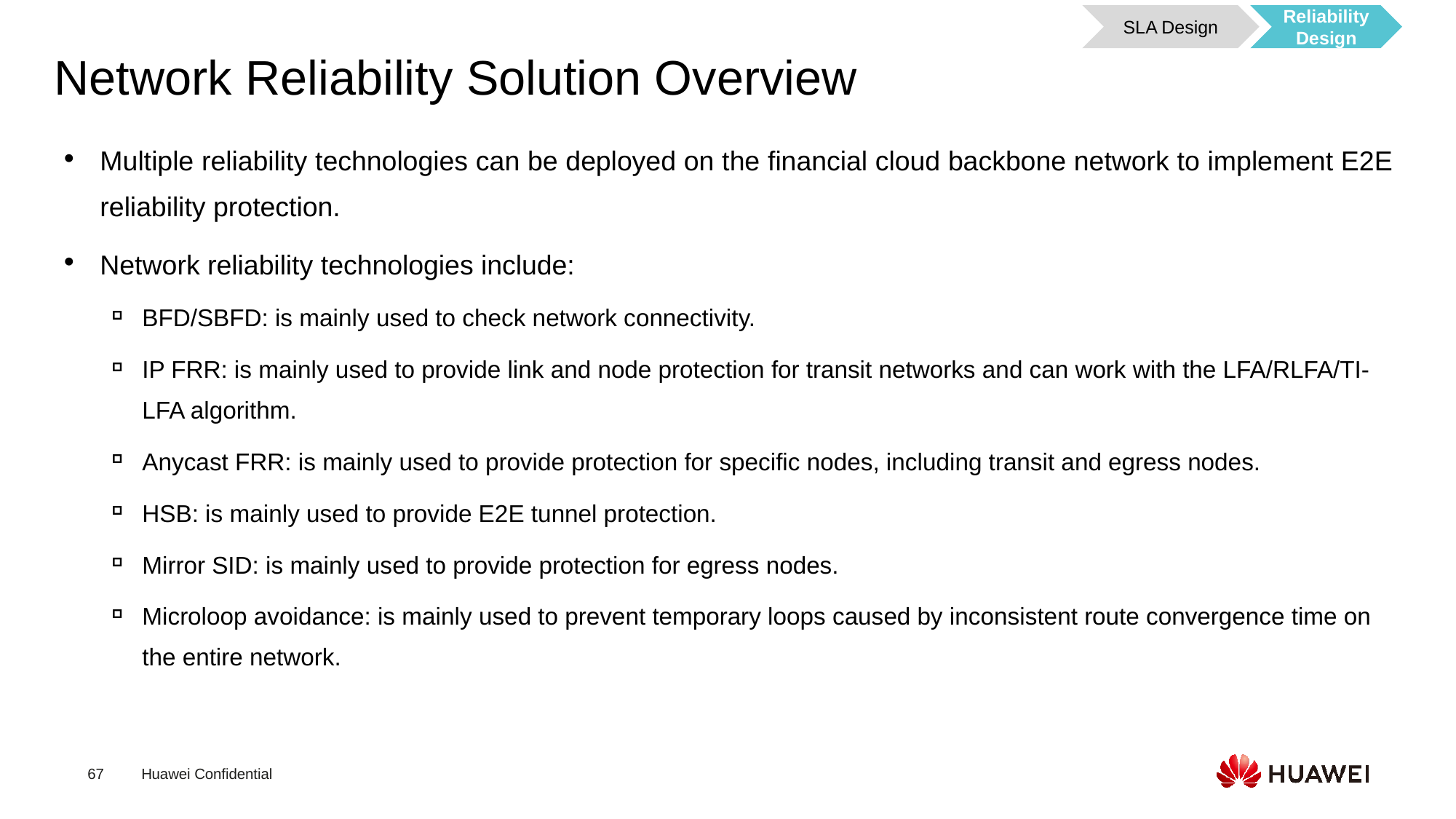

SLA Design
Reliability Design
# Network Reliability Solution Overview
Multiple reliability technologies can be deployed on the financial cloud backbone network to implement E2E reliability protection.
Network reliability technologies include:
BFD/SBFD: is mainly used to check network connectivity.
IP FRR: is mainly used to provide link and node protection for transit networks and can work with the LFA/RLFA/TI-LFA algorithm.
Anycast FRR: is mainly used to provide protection for specific nodes, including transit and egress nodes.
HSB: is mainly used to provide E2E tunnel protection.
Mirror SID: is mainly used to provide protection for egress nodes.
Microloop avoidance: is mainly used to prevent temporary loops caused by inconsistent route convergence time on the entire network.